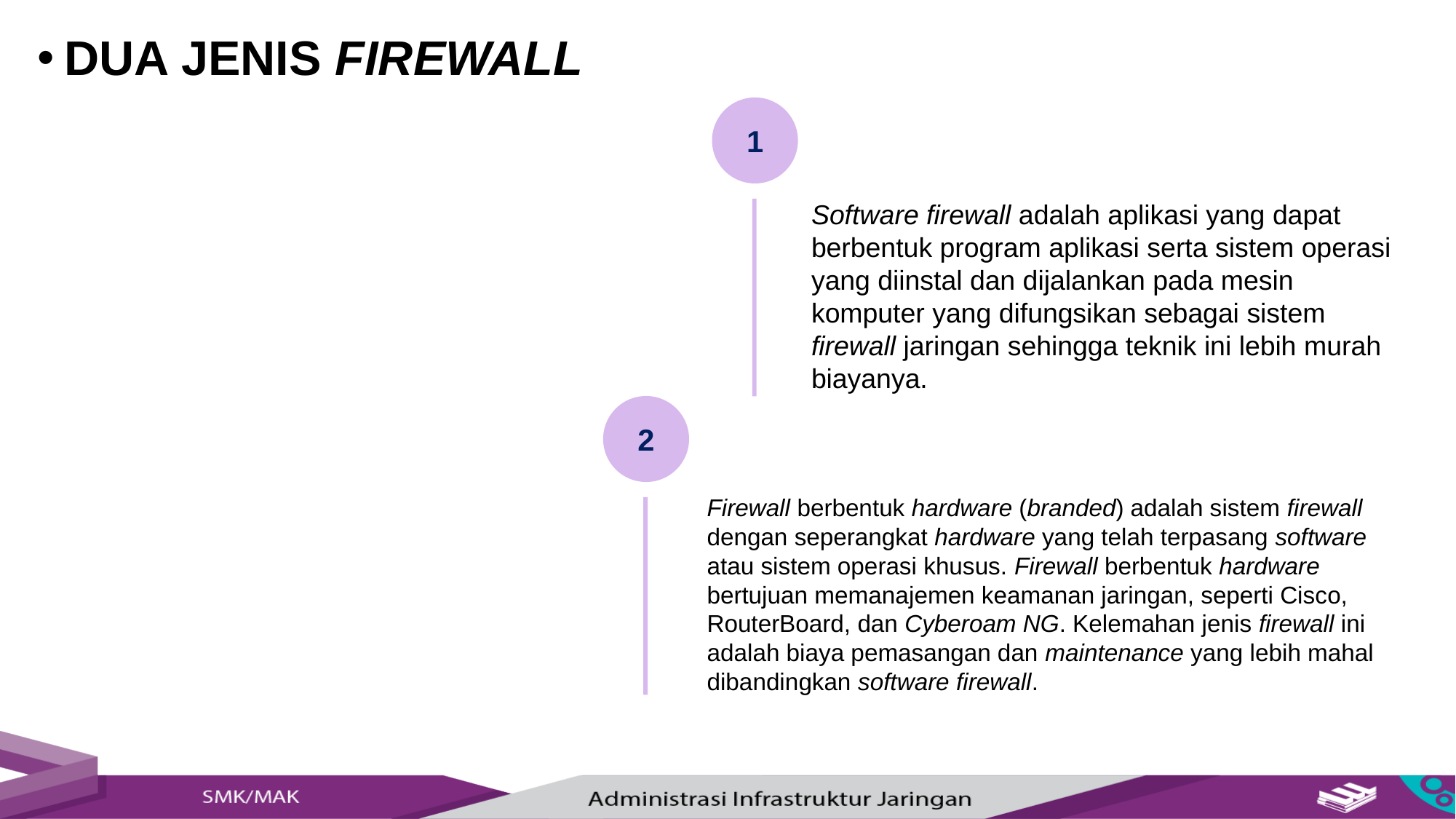

DUA JENIS FIREWALL

1

Software firewall adalah aplikasi yang dapat berbentuk program aplikasi serta sistem operasi yang diinstal dan dijalankan pada mesin komputer yang difungsikan sebagai sistem firewall jaringan sehingga teknik ini lebih murah biayanya.

2
Firewall berbentuk hardware (branded) adalah sistem firewall dengan seperangkat hardware yang telah terpasang software atau sistem operasi khusus. Firewall berbentuk hardware bertujuan memanajemen keamanan jaringan, seperti Cisco, RouterBoard, dan Cyberoam NG. Kelemahan jenis firewall ini adalah biaya pemasangan dan maintenance yang lebih mahal dibandingkan software firewall.